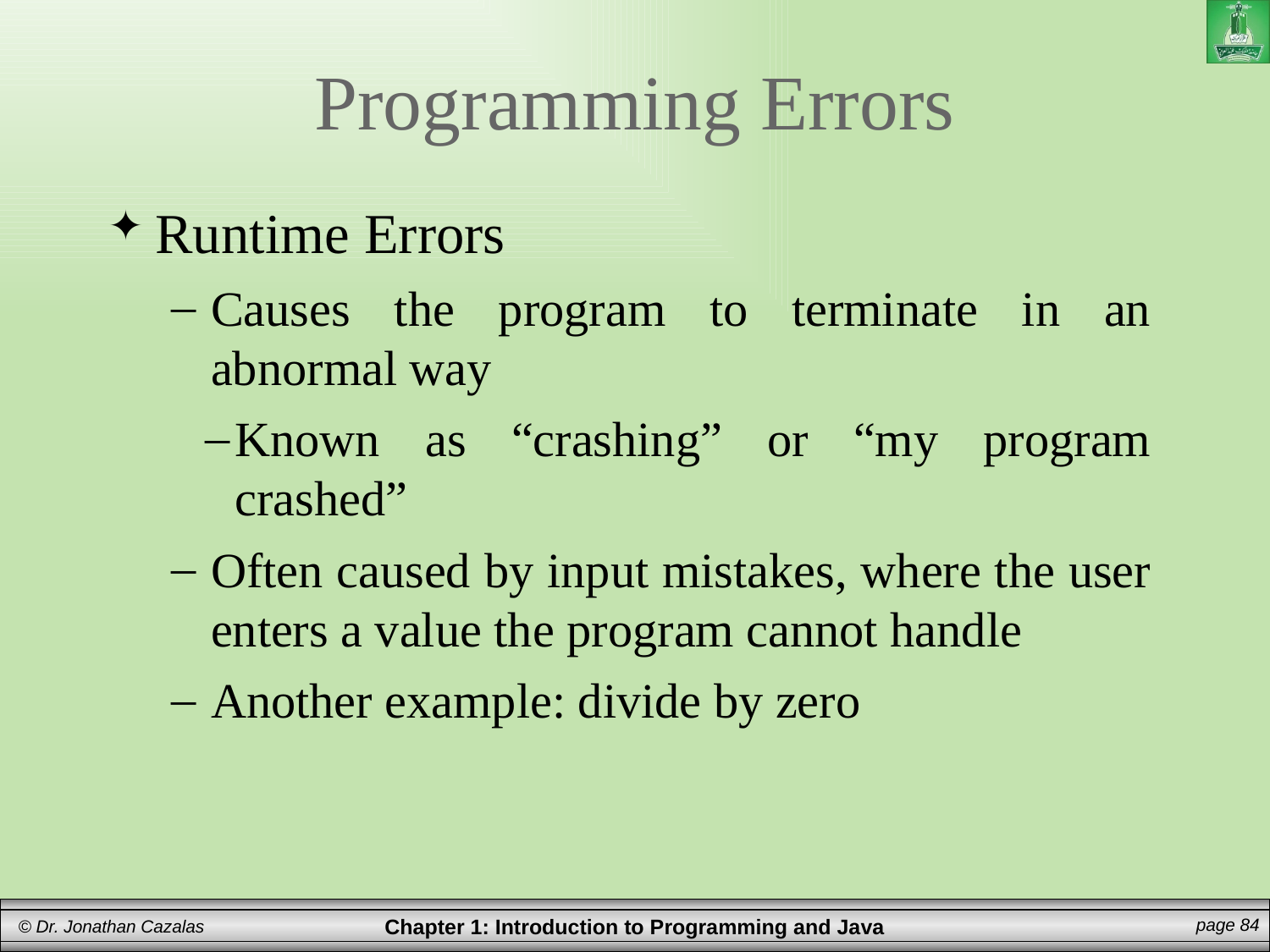

Programming Errors
Runtime Errors
Causes the program to terminate in an abnormal way
Known as “crashing” or “my program crashed”
Often caused by input mistakes, where the user enters a value the program cannot handle
Another example: divide by zero